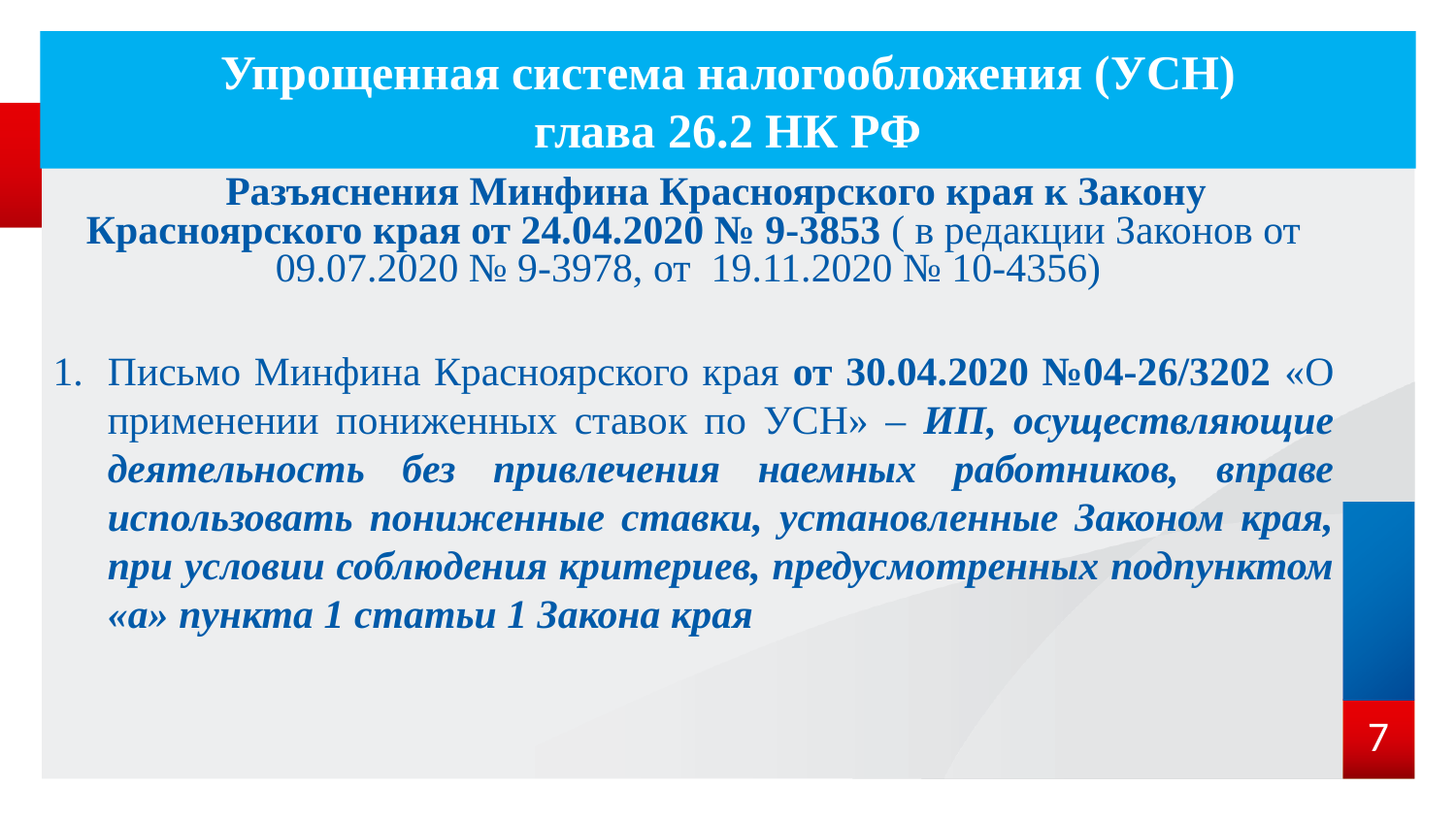

# Упрощенная система налогообложения (УСН) глава 26.2 НК РФ
Разъяснения Минфина Красноярского края к Закону Красноярского края от 24.04.2020 № 9-3853 ( в редакции Законов от 09.07.2020 № 9-3978, от  19.11.2020 № 10-4356)

Письмо Минфина Красноярского края от 30.04.2020 №04-26/3202 «О применении пониженных ставок по УСН» – ИП, осуществляющие деятельность без привлечения наемных работников, вправе использовать пониженные ставки, установленные Законом края, при условии соблюдения критериев, предусмотренных подпунктом «а» пункта 1 статьи 1 Закона края

7